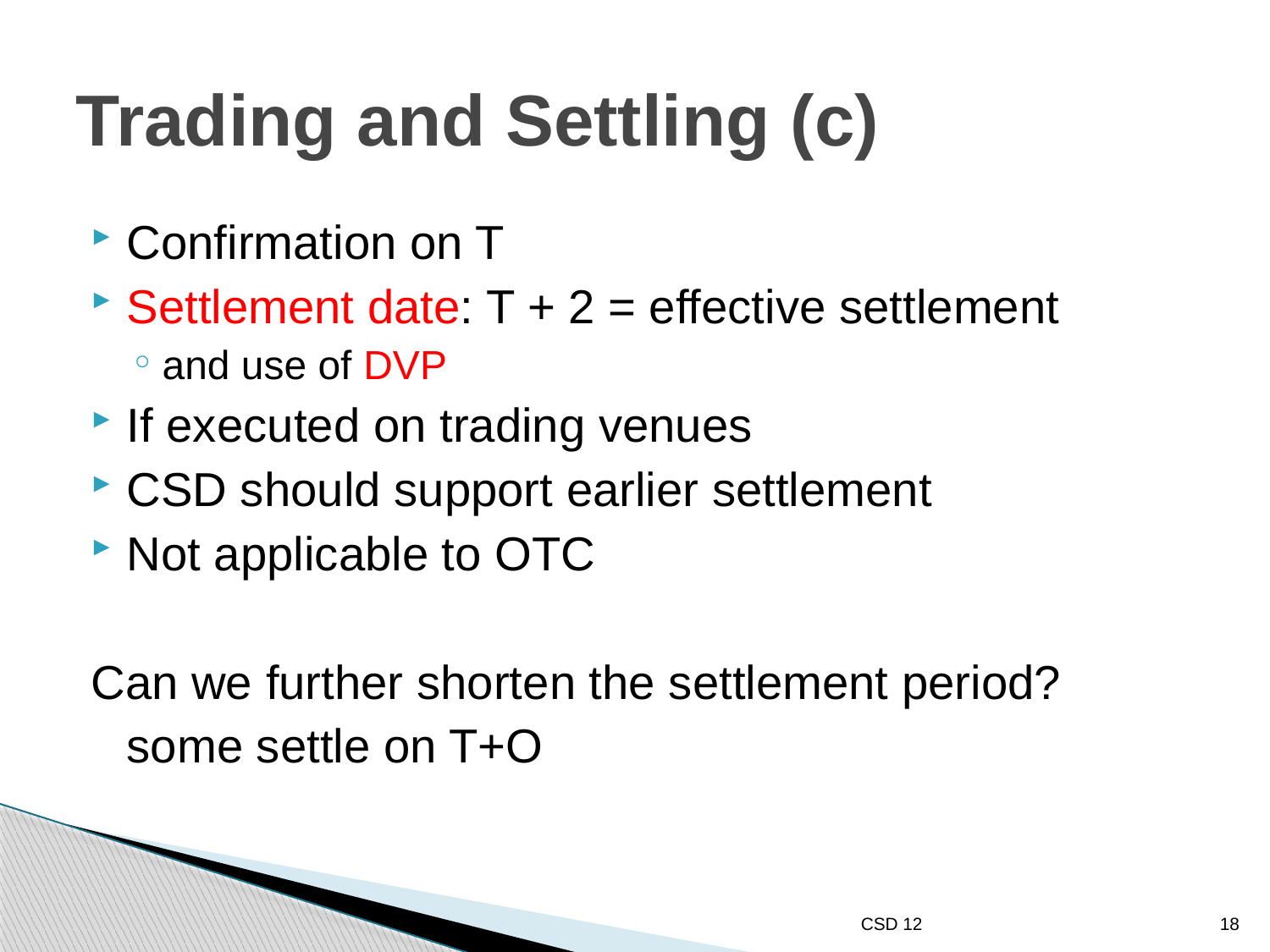

# Trading and Settling (c)
Confirmation on T
Settlement date: T + 2 = effective settlement
and use of DVP
If executed on trading venues
CSD should support earlier settlement
Not applicable to OTC

Can we further shorten the settlement period?
	some settle on T+O

CSD 12
18